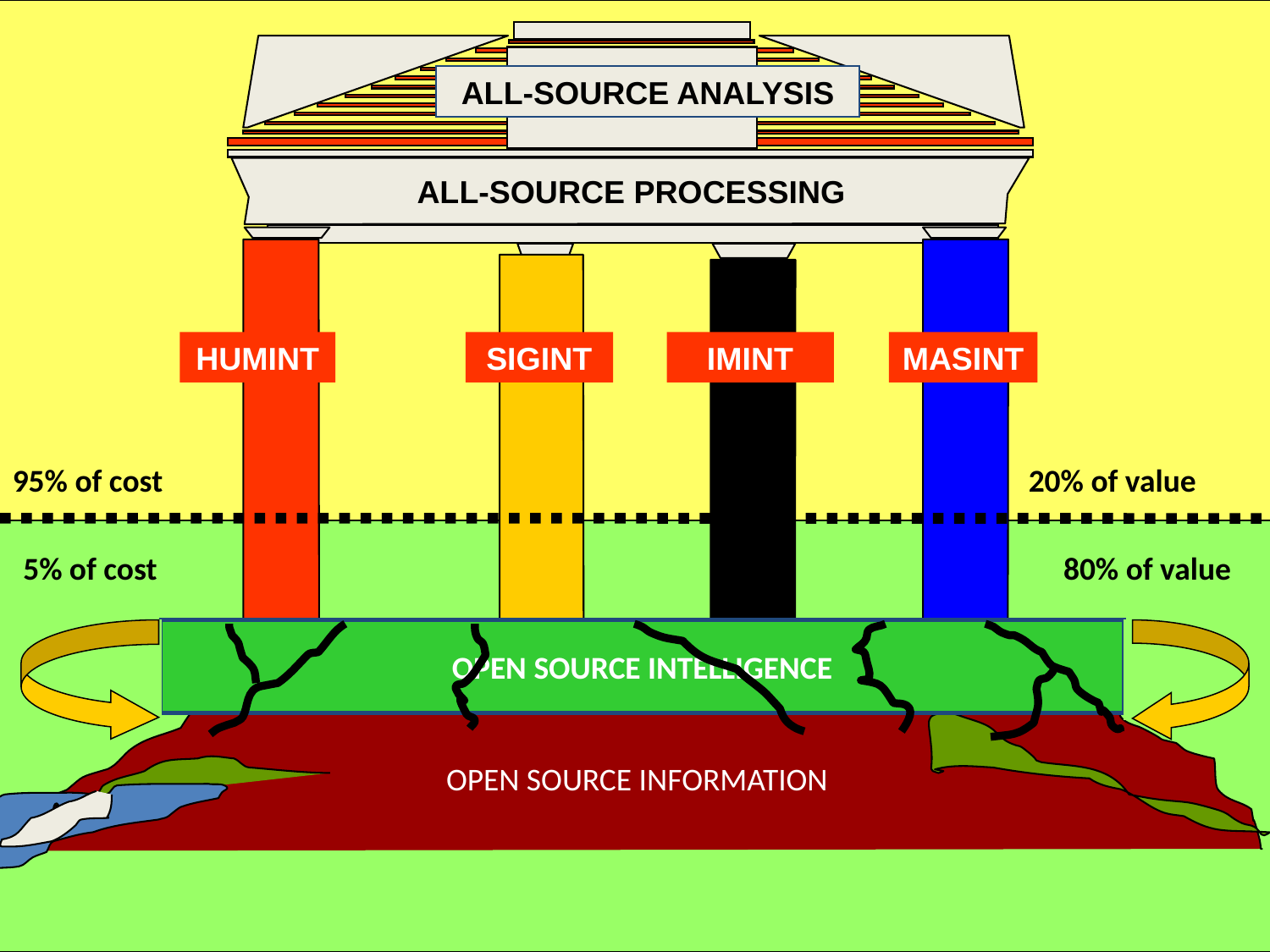

ALL-SOURCE ANALYSIS

ALL-SOURCE PROCESSING

HUMINT
SIGINT
IMINT
MASINT
95% of cost
20% of value

5% of cost
80% of value

OPEN SOURCE INTELLIGENCE

OPEN SOURCE INFORMATION